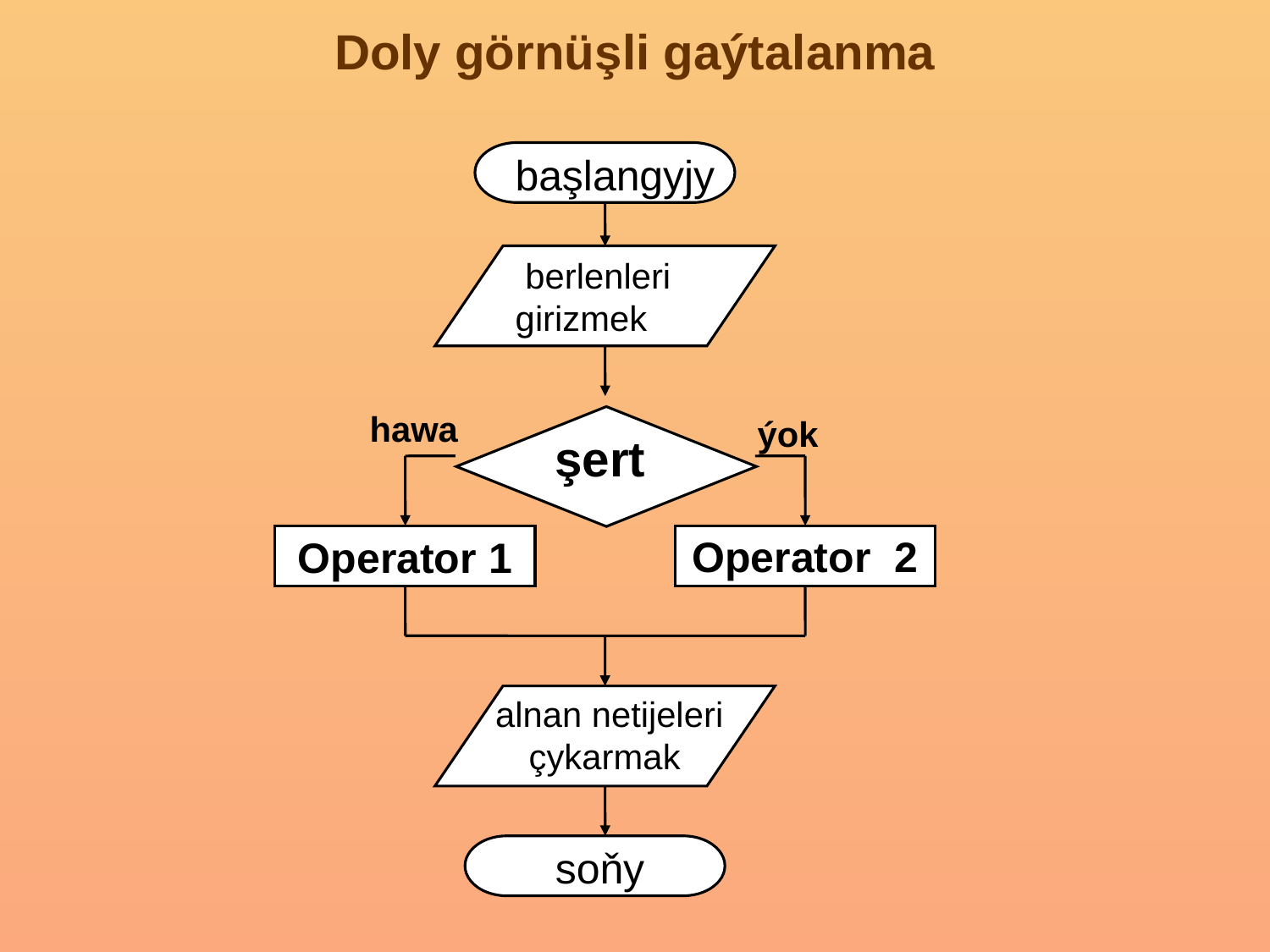

# Doly görnüşli gaýtalanma

başlangyjy

 berlenleri
girizmek

şert

Operator  2
Operator 1

hаwa
ýok

alnan netijeleri çykarmak

soňy